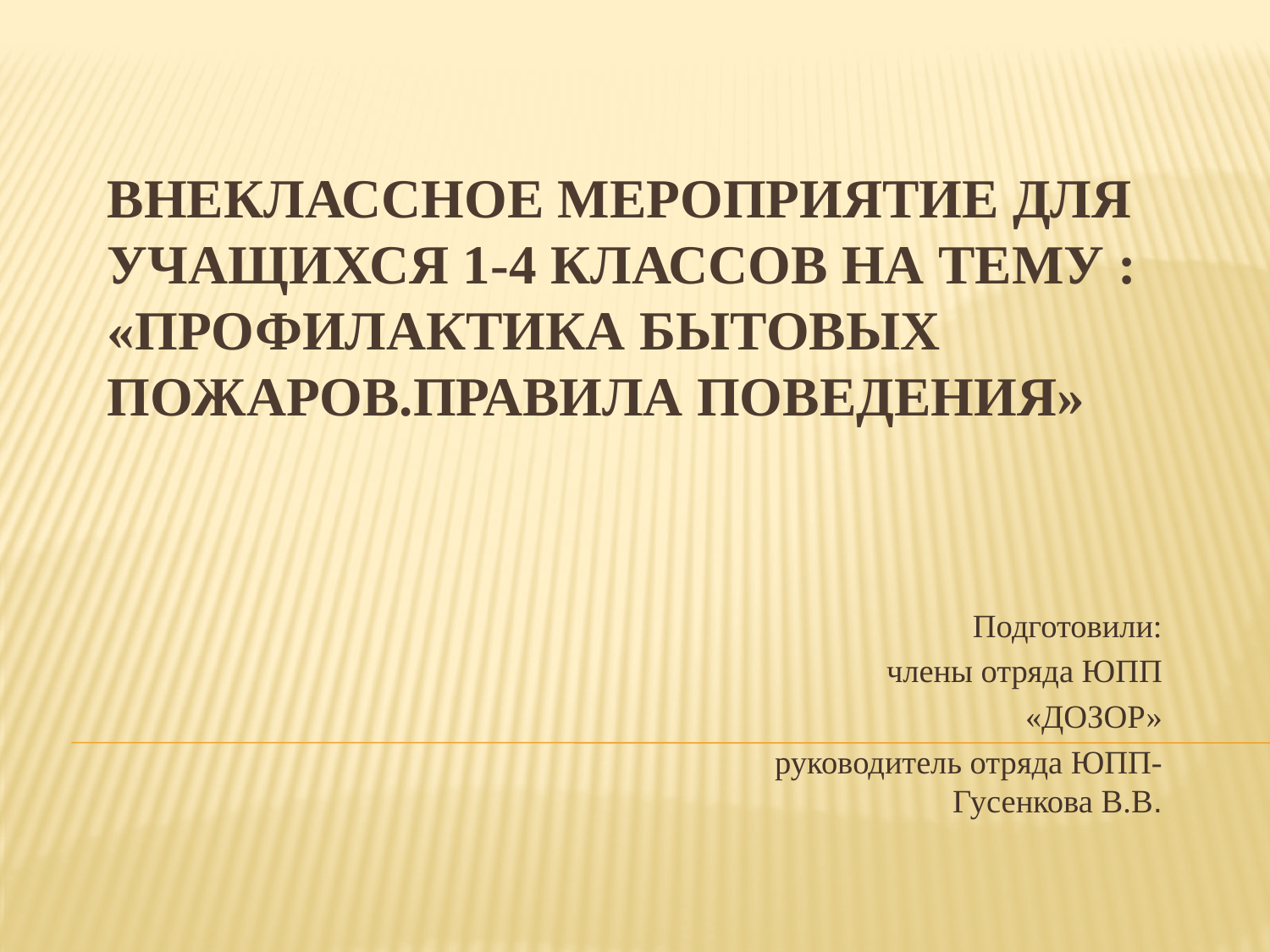

# Внеклассное мероприятие для учащихся 1-4 классов на тему : «Профилактика бытовых пожаров.Правила поведения»
Подготовили:
члены отряда ЮПП
«ДОЗОР»
руководитель отряда ЮПП- Гусенкова В.В.